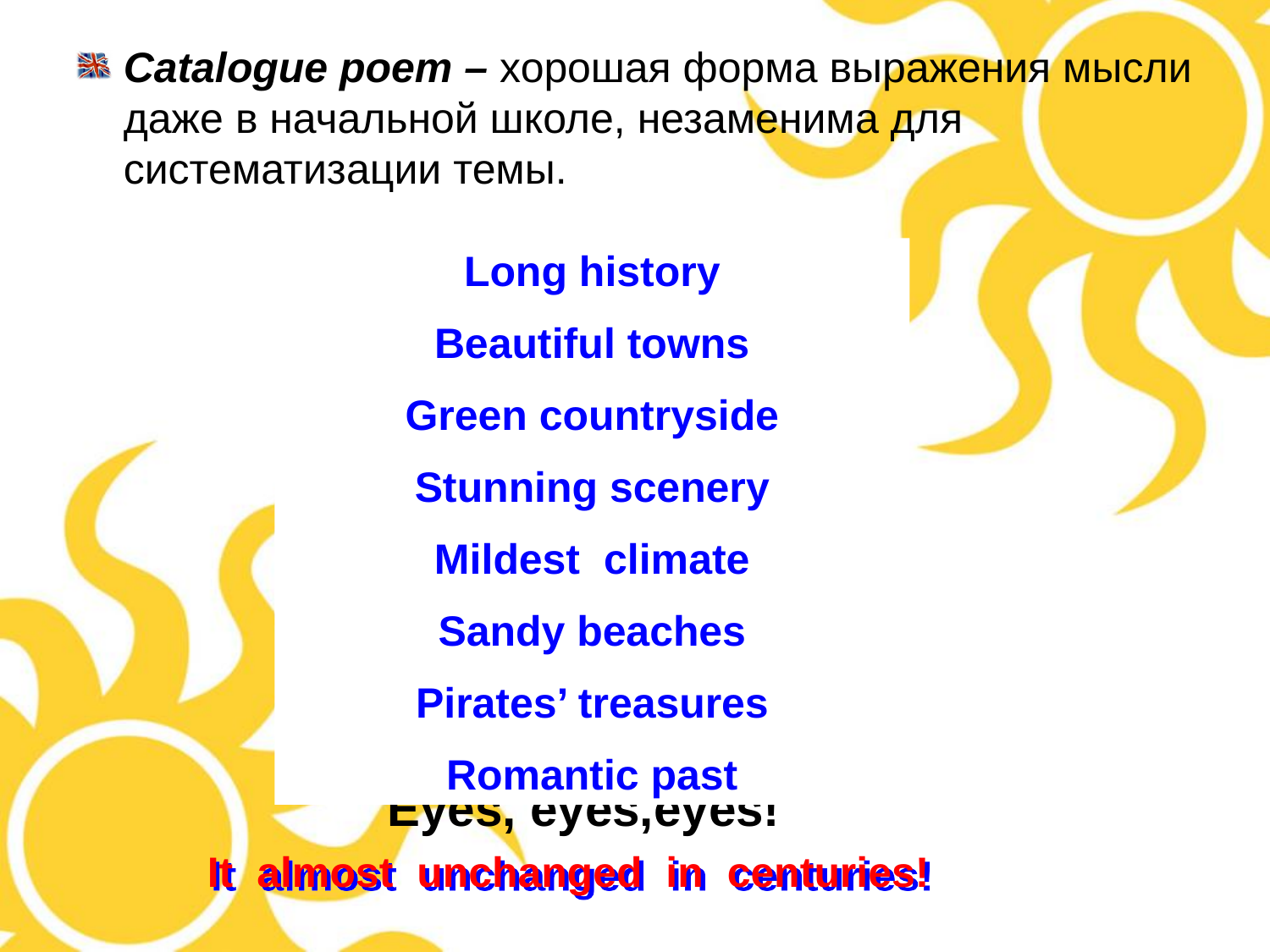

Catalogue poem – хорошая форма выражения мысли даже в начальной школе, незаменима для систематизации темы.
Long history
Beautiful towns
Green countryside
Stunning scenery
Mildest  climate
Sandy beaches
Pirates’ treasures
Romantic past
Crying
Blinking
Looking
Seeing
Opening
Moving
Winking
Crossing
Flirting
Eyes, eyes,eyes!

It  almost  unchanged  in  centuries!